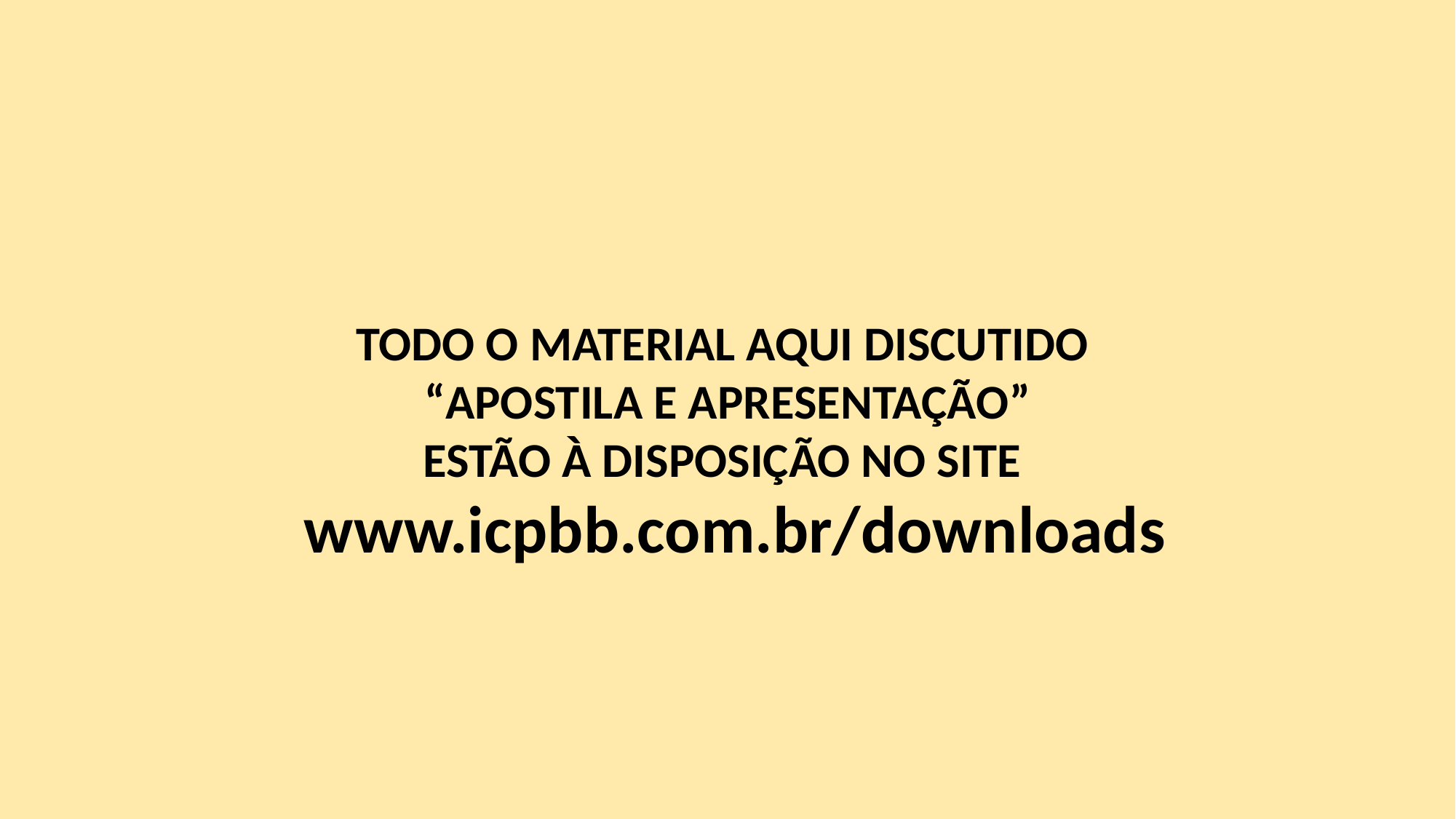

TODO O MATERIAL AQUI DISCUTIDO
“APOSTILA E APRESENTAÇÃO”
ESTÃO À DISPOSIÇÃO NO SITE
 www.icpbb.com.br/downloads